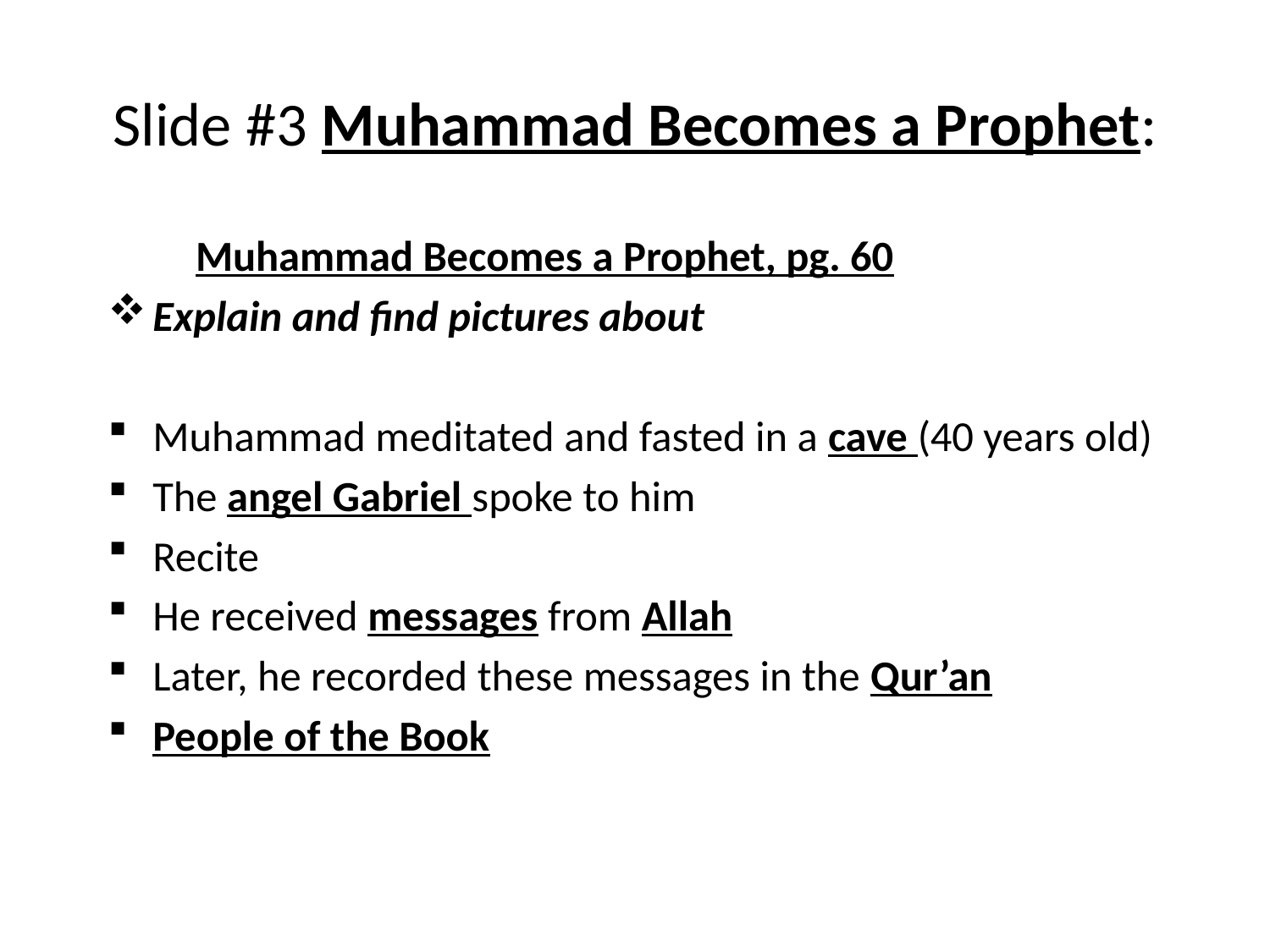

# Slide #3 Muhammad Becomes a Prophet:
         Muhammad Becomes a Prophet, pg. 60
Explain and find pictures about

Muhammad meditated and fasted in a cave (40 years old)
The angel Gabriel spoke to him
Recite
He received messages from Allah
Later, he recorded these messages in the Qur’an
People of the Book